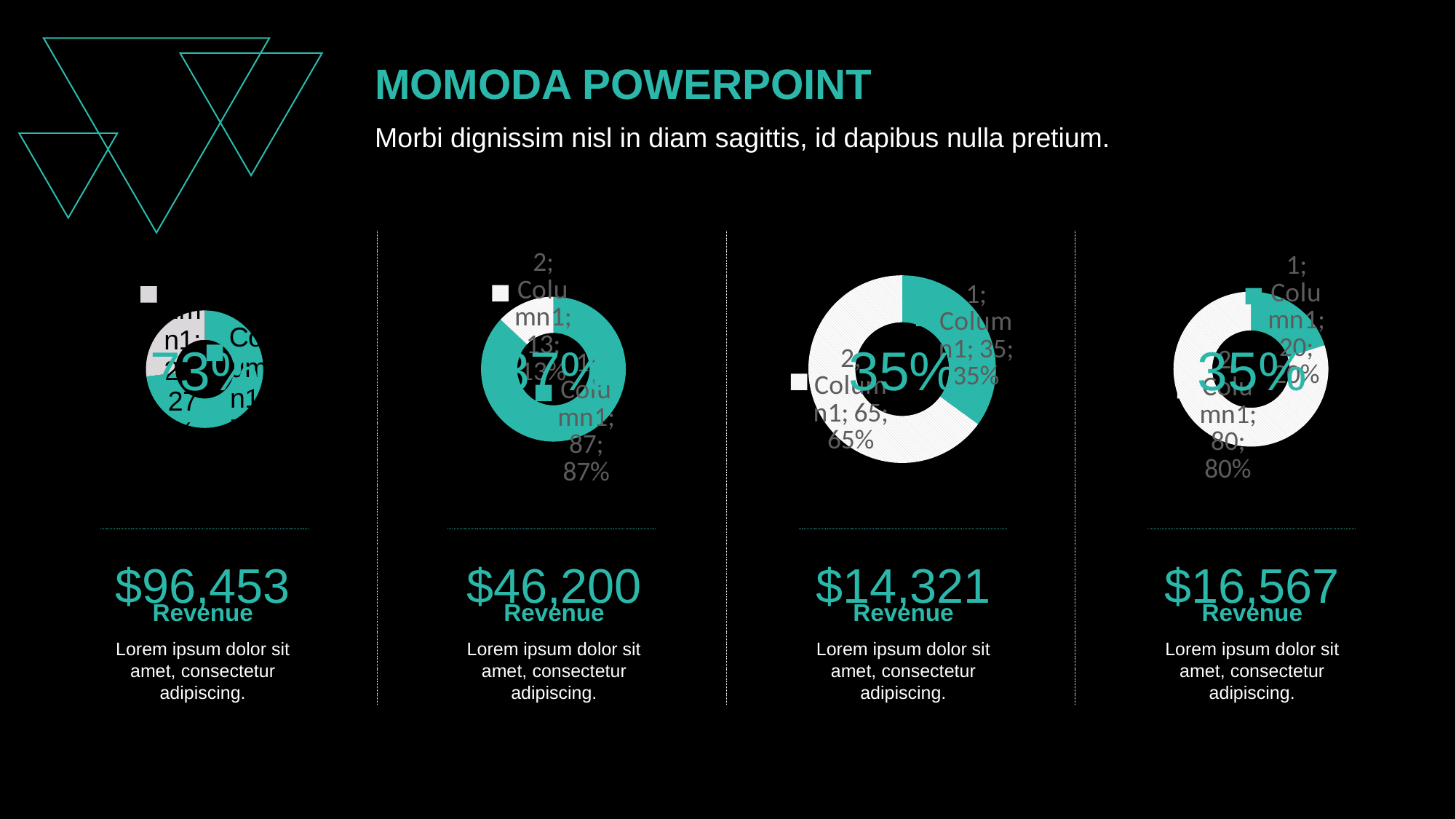

MOMODA POWERPOINT

Morbi dignissim nisl in diam sagittis, id dapibus nulla pretium.

### Chart

| Category | Column1 |
|---|---|

### Chart

| Category | Column1 |
|---|---|

### Chart

| Category | Column1 |
|---|---|

### Chart

| Category | Column1 |
|---|---|
73%
87%
35%
35%
$96,453
Revenue
$46,200
Revenue
$14,321
Revenue
$16,567
Revenue
Lorem ipsum dolor sit amet, consectetur adipiscing.
Lorem ipsum dolor sit amet, consectetur adipiscing.
Lorem ipsum dolor sit amet, consectetur adipiscing.
Lorem ipsum dolor sit amet, consectetur adipiscing.